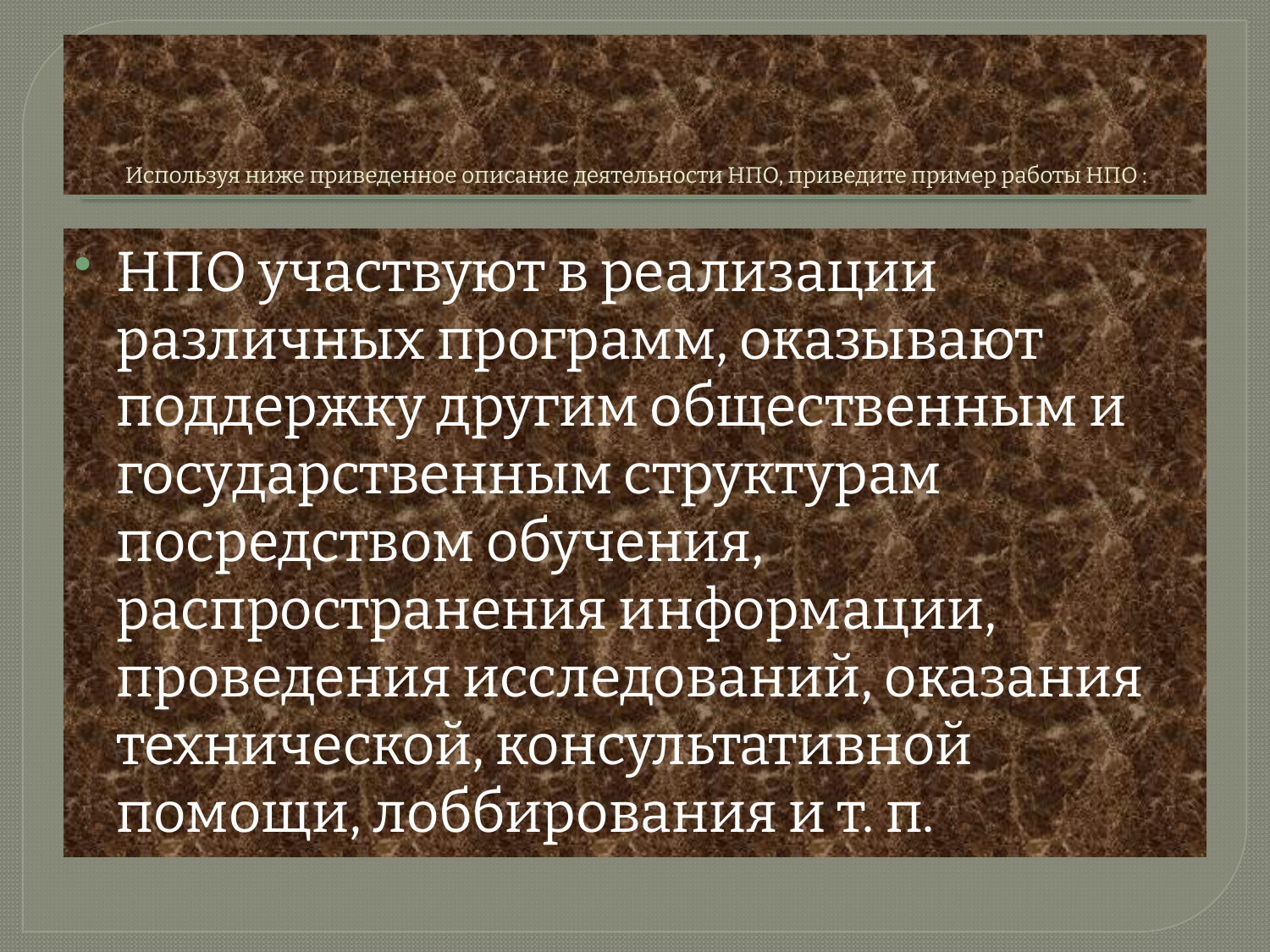

# Используя ниже приведенное описание деятельности НПО, приведите пример работы НПО :
НПО участвуют в реализации различных программ, оказывают поддержку другим общественным и государственным структурам посредством обучения, распространения информации, проведения исследований, оказания технической, консультативной помощи, лоббирования и т. п.